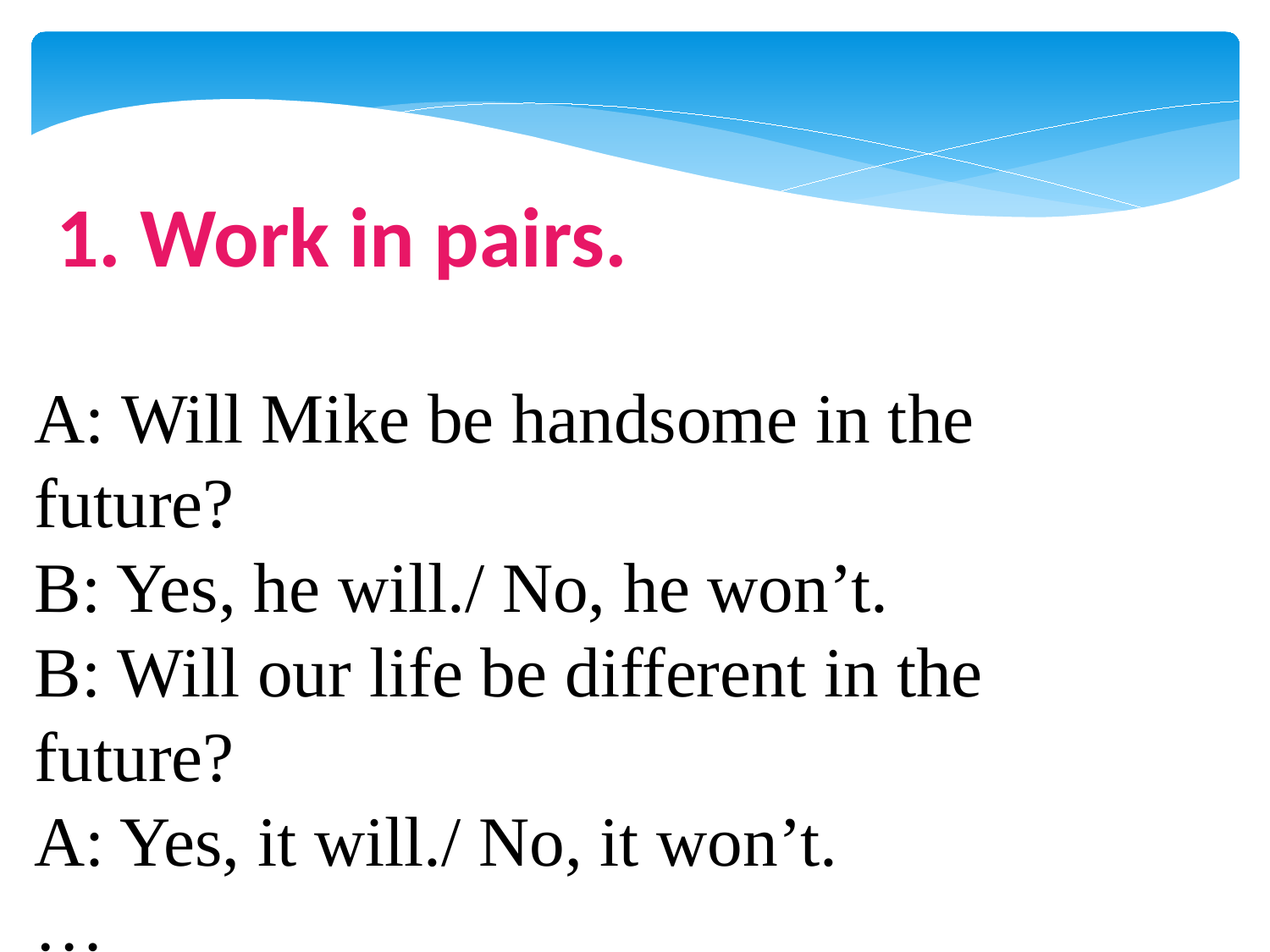

1. Work in pairs.
A: Will Mike be handsome in the future?
B: Yes, he will./ No, he won’t.
B: Will our life be different in the future?
A: Yes, it will./ No, it won’t.
…